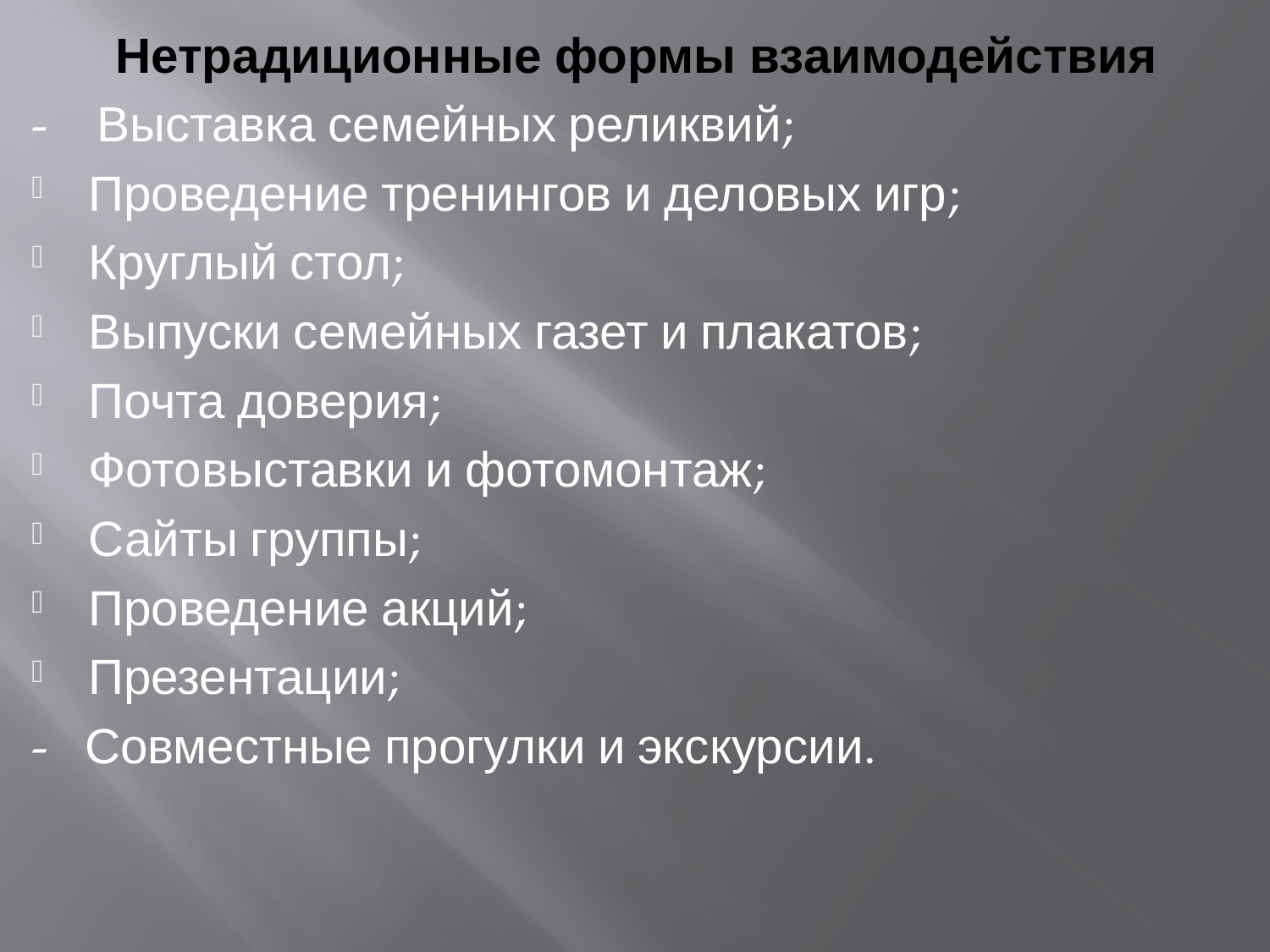

# Нетрадиционные формы взаимодействия
-    Выставка семейных реликвий;
Проведение тренингов и деловых игр;
Круглый стол;
Выпуски семейных газет и плакатов;
Почта доверия;
Фотовыставки и фотомонтаж;
Сайты группы;
Проведение акций;
Презентации;
-   Совместные прогулки и экскурсии.